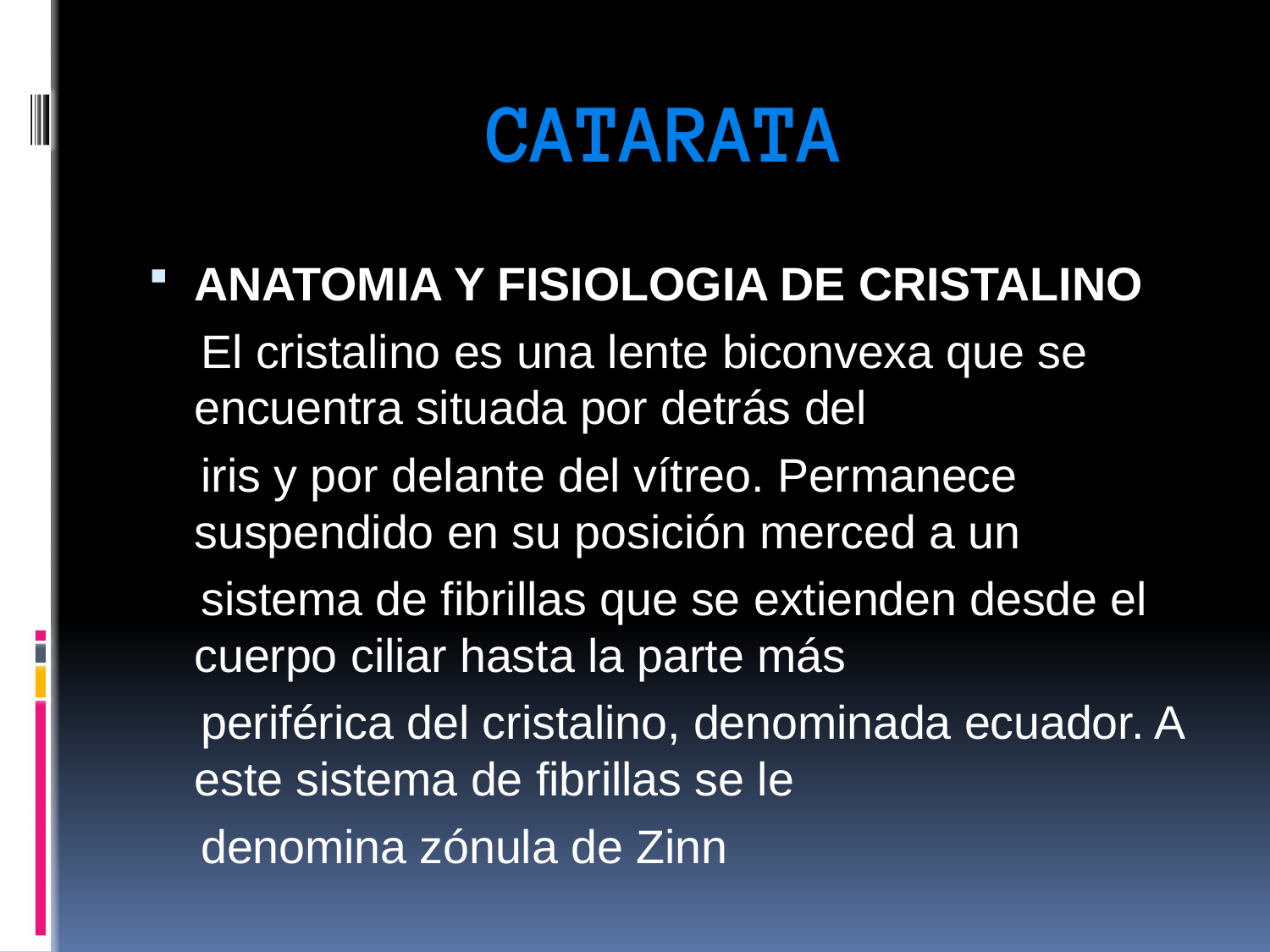

# CATARATA
ANATOMIA Y FISIOLOGIA DE CRISTALINO
    El cristalino es una lente biconvexa que se encuentra situada por detrás del
    iris y por delante del vítreo. Permanece suspendido en su posición merced a un
    sistema de fibrillas que se extienden desde el cuerpo ciliar hasta la parte más
    periférica del cristalino, denominada ecuador. A este sistema de fibrillas se le
    denomina zónula de Zinn